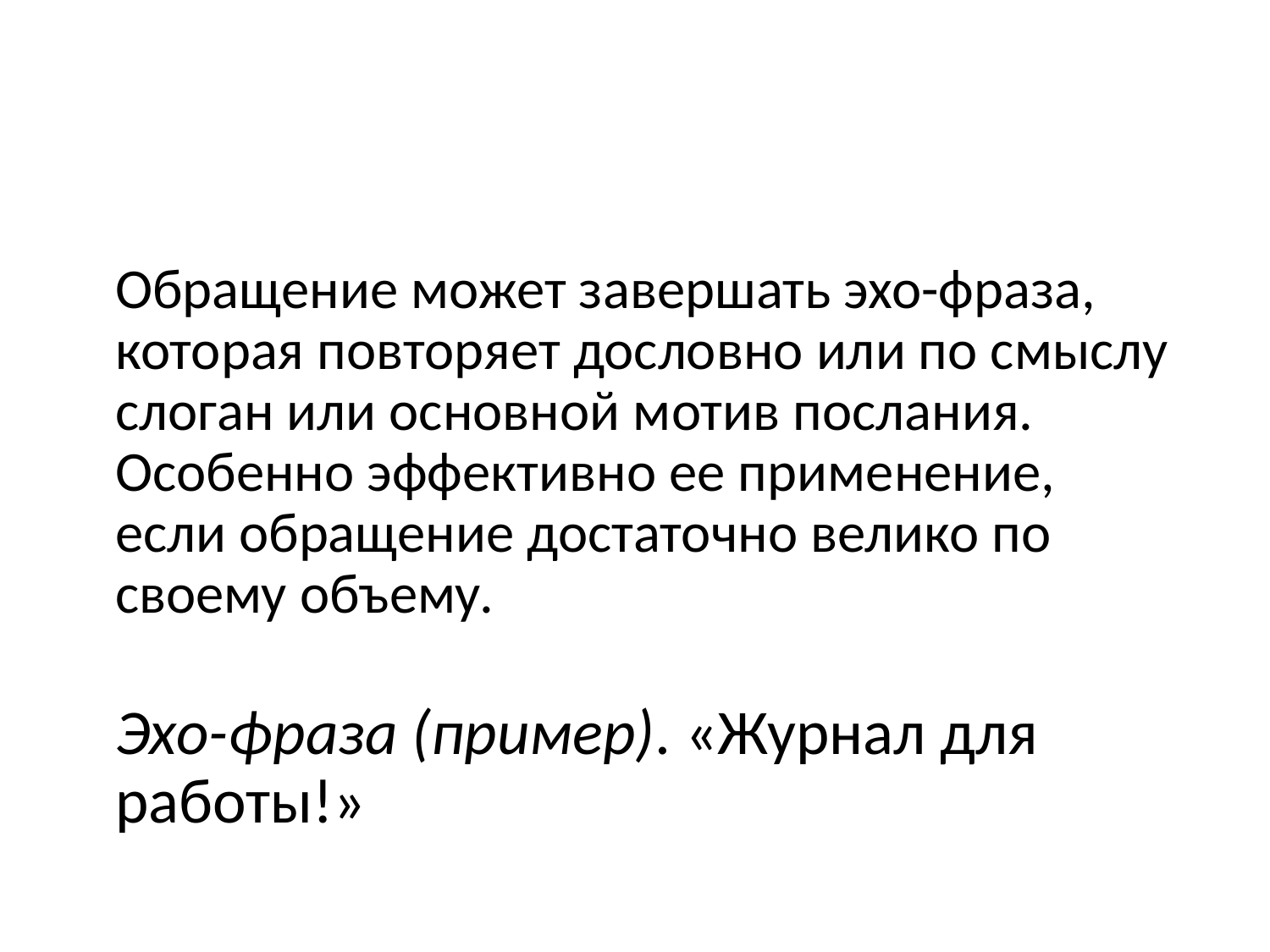

Обращение может завершать эхо-фраза, которая повторяет дословно или по смыслу слоган или основной мотив послания. Особенно эффективно ее применение, если обращение достаточно велико по своему объему.

Эхо-фраза (пример). «Журнал для работы!»